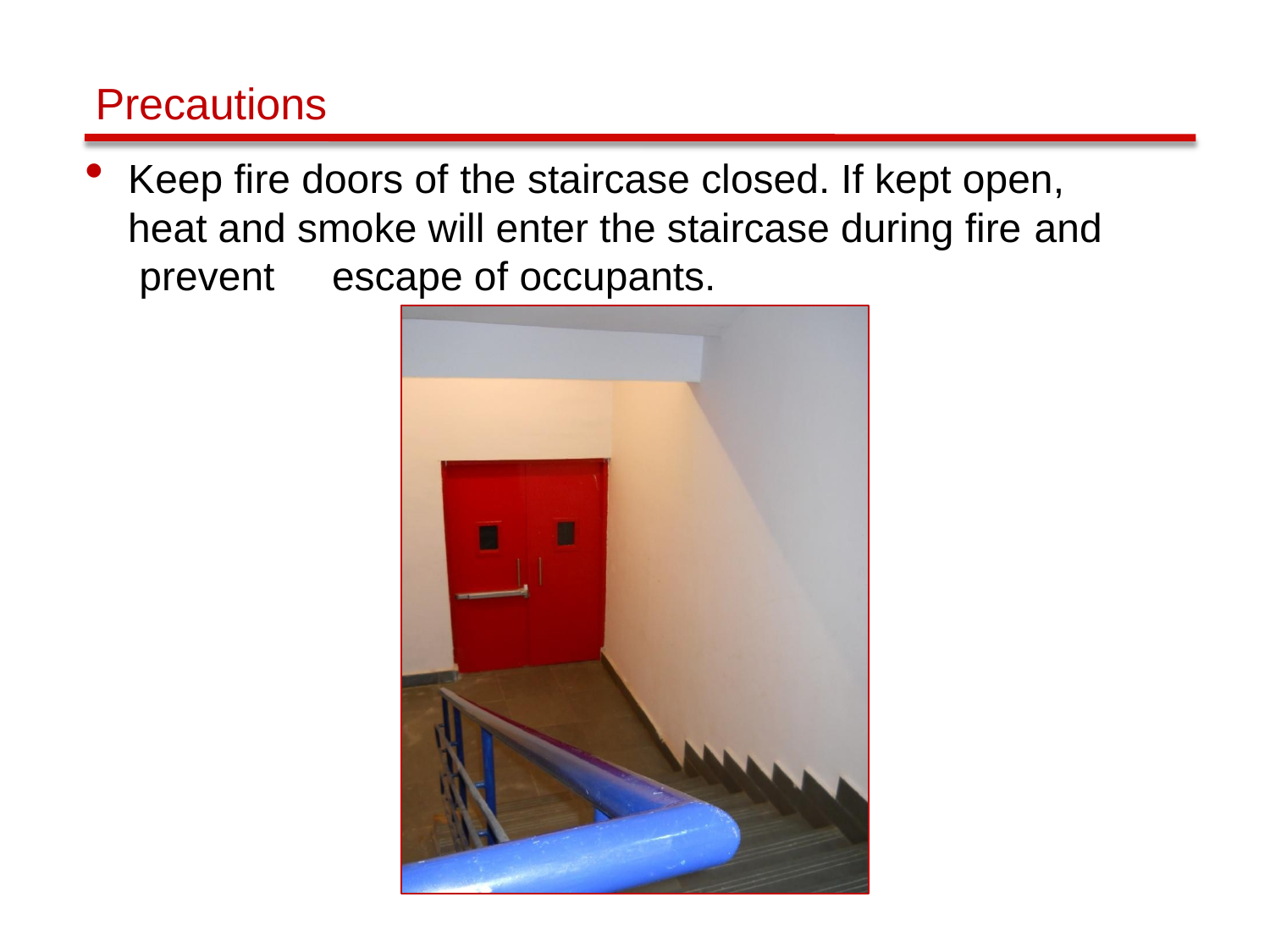

# Precautions

Keep fire doors of the staircase closed. If kept open,  heat and smoke will enter the staircase during fire and  prevent	escape of occupants.